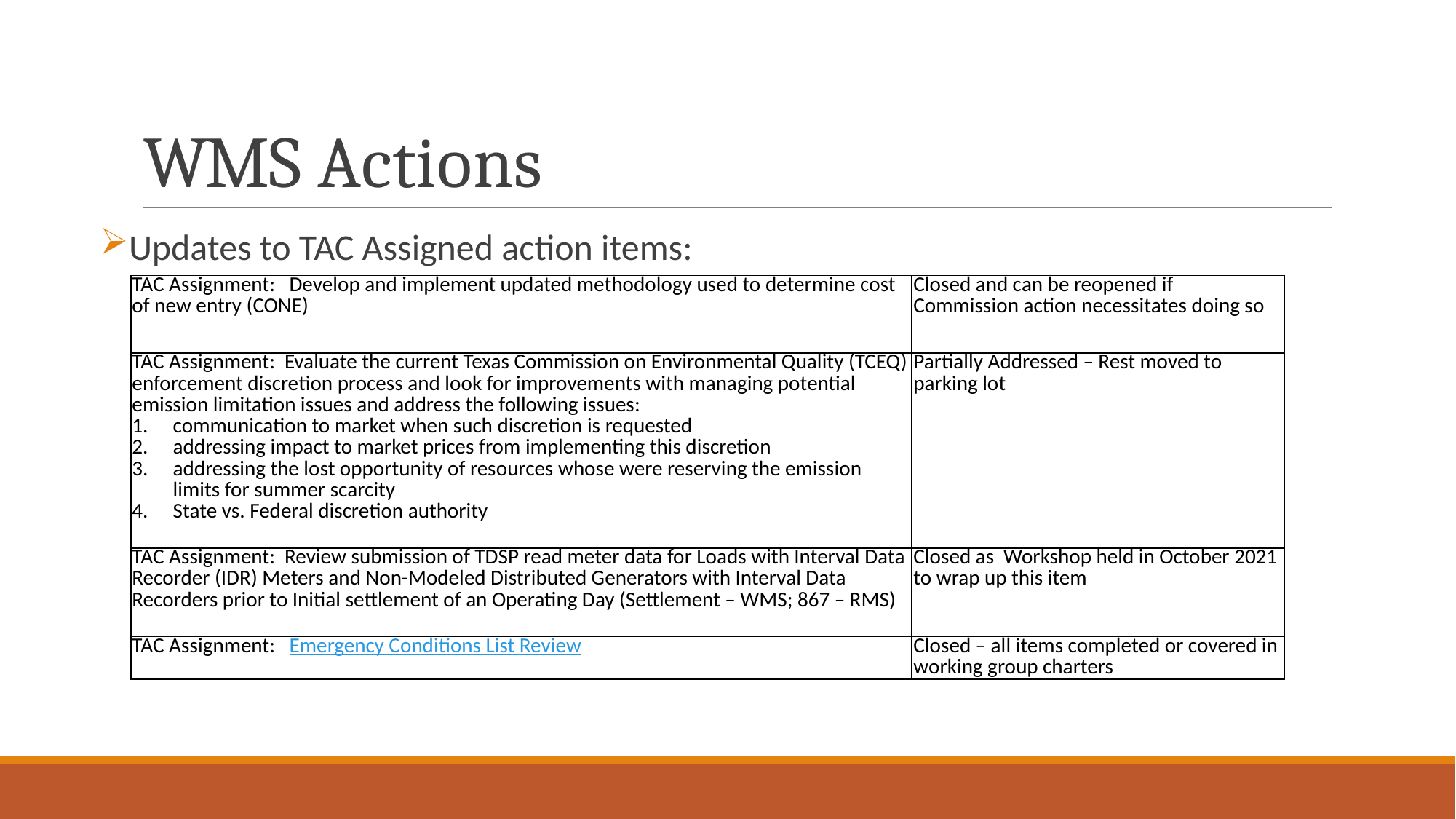

# WMS Actions
Updates to TAC Assigned action items:
| TAC Assignment: Develop and implement updated methodology used to determine cost of new entry (CONE) | Closed and can be reopened if Commission action necessitates doing so |
| --- | --- |
| TAC Assignment: Evaluate the current Texas Commission on Environmental Quality (TCEQ) enforcement discretion process and look for improvements with managing potential emission limitation issues and address the following issues: communication to market when such discretion is requested addressing impact to market prices from implementing this discretion addressing the lost opportunity of resources whose were reserving the emission limits for summer scarcity State vs. Federal discretion authority | Partially Addressed – Rest moved to parking lot |
| TAC Assignment: Review submission of TDSP read meter data for Loads with Interval Data Recorder (IDR) Meters and Non-Modeled Distributed Generators with Interval Data Recorders prior to Initial settlement of an Operating Day (Settlement – WMS; 867 – RMS) | Closed as Workshop held in October 2021 to wrap up this item |
| TAC Assignment: Emergency Conditions List Review | Closed – all items completed or covered in working group charters |